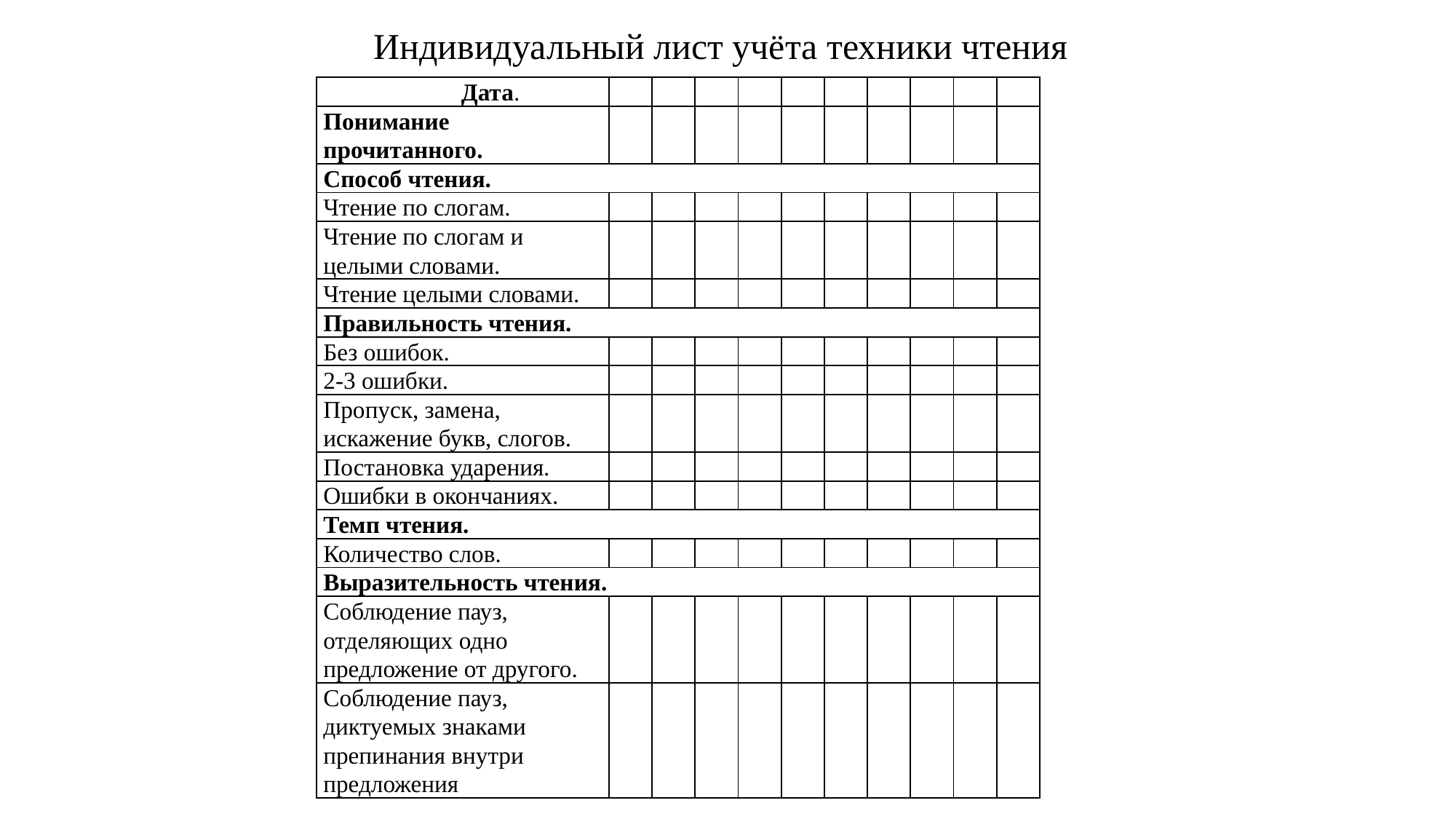

# Индивидуальный лист учёта техники чтения
| Дата. |  |  |  |  |  |  |  |  |  |  |
| --- | --- | --- | --- | --- | --- | --- | --- | --- | --- | --- |
| Понимание прочитанного. |  |  |  |  |  |  |  |  |  |  |
| Способ чтения. |  |  |  |  |  |  |  |  |  |  |
| Чтение по слогам. |  |  |  |  |  |  |  |  |  |  |
| Чтение по слогам и целыми словами. |  |  |  |  |  |  |  |  |  |  |
| Чтение целыми словами. |  |  |  |  |  |  |  |  |  |  |
| Правильность чтения. |  |  |  |  |  |  |  |  |  |  |
| Без ошибок. |  |  |  |  |  |  |  |  |  |  |
| 2-3 ошибки. |  |  |  |  |  |  |  |  |  |  |
| Пропуск, замена, искажение букв, слогов. |  |  |  |  |  |  |  |  |  |  |
| Постановка ударения. |  |  |  |  |  |  |  |  |  |  |
| Ошибки в окончаниях. |  |  |  |  |  |  |  |  |  |  |
| Темп чтения. |  |  |  |  |  |  |  |  |  |  |
| Количество слов. |  |  |  |  |  |  |  |  |  |  |
| Выразительность чтения. |  |  |  |  |  |  |  |  |  |  |
| Соблюдение пауз, отделяющих одно предложение от другого. |  |  |  |  |  |  |  |  |  |  |
| Соблюдение пауз, диктуемых знаками препинания внутри предложения |  |  |  |  |  |  |  |  |  |  |